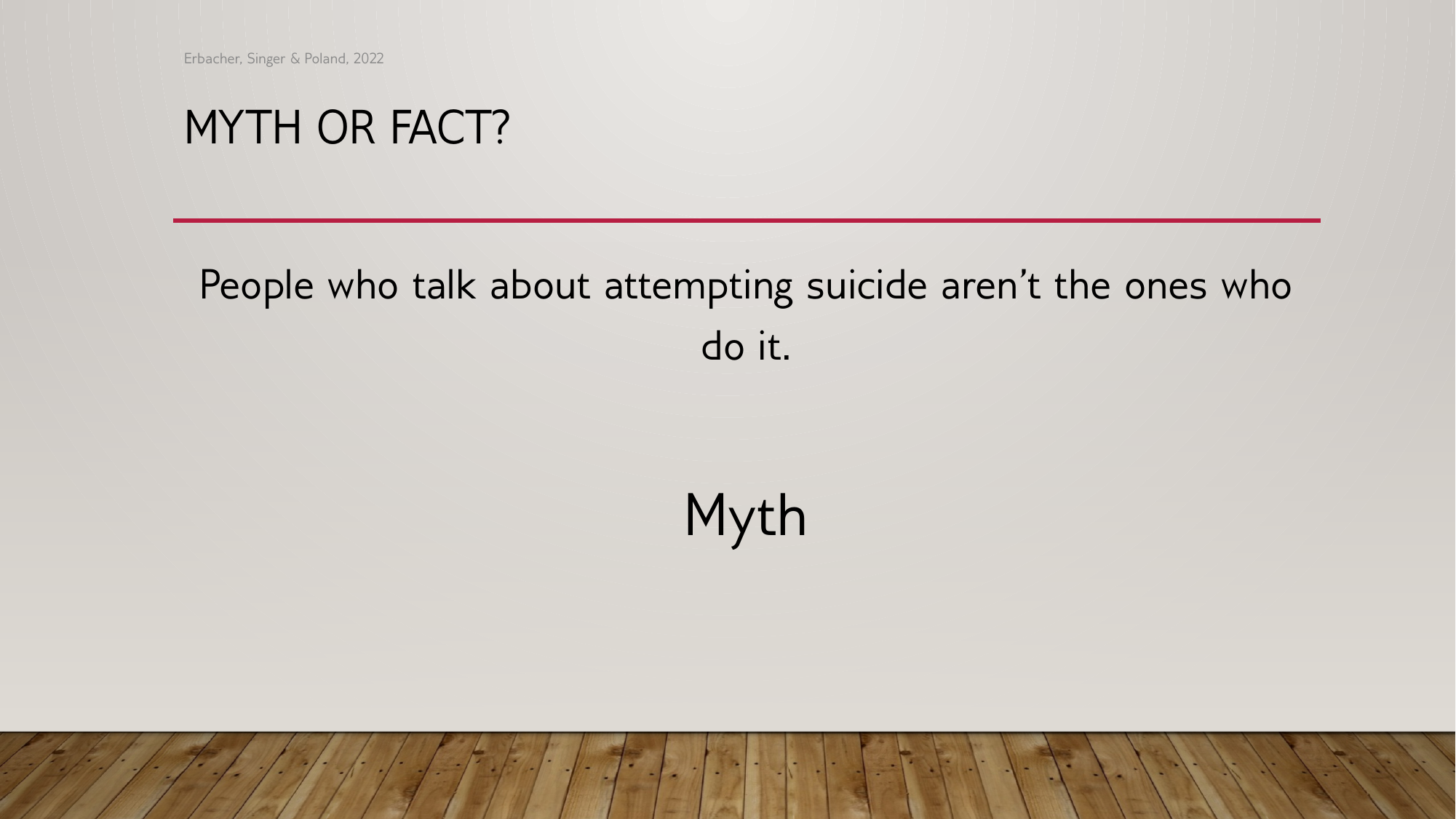

Erbacher, Singer & Poland, 2022
# Myth or Fact?
People who talk about attempting suicide aren’t the ones who do it.

Myth